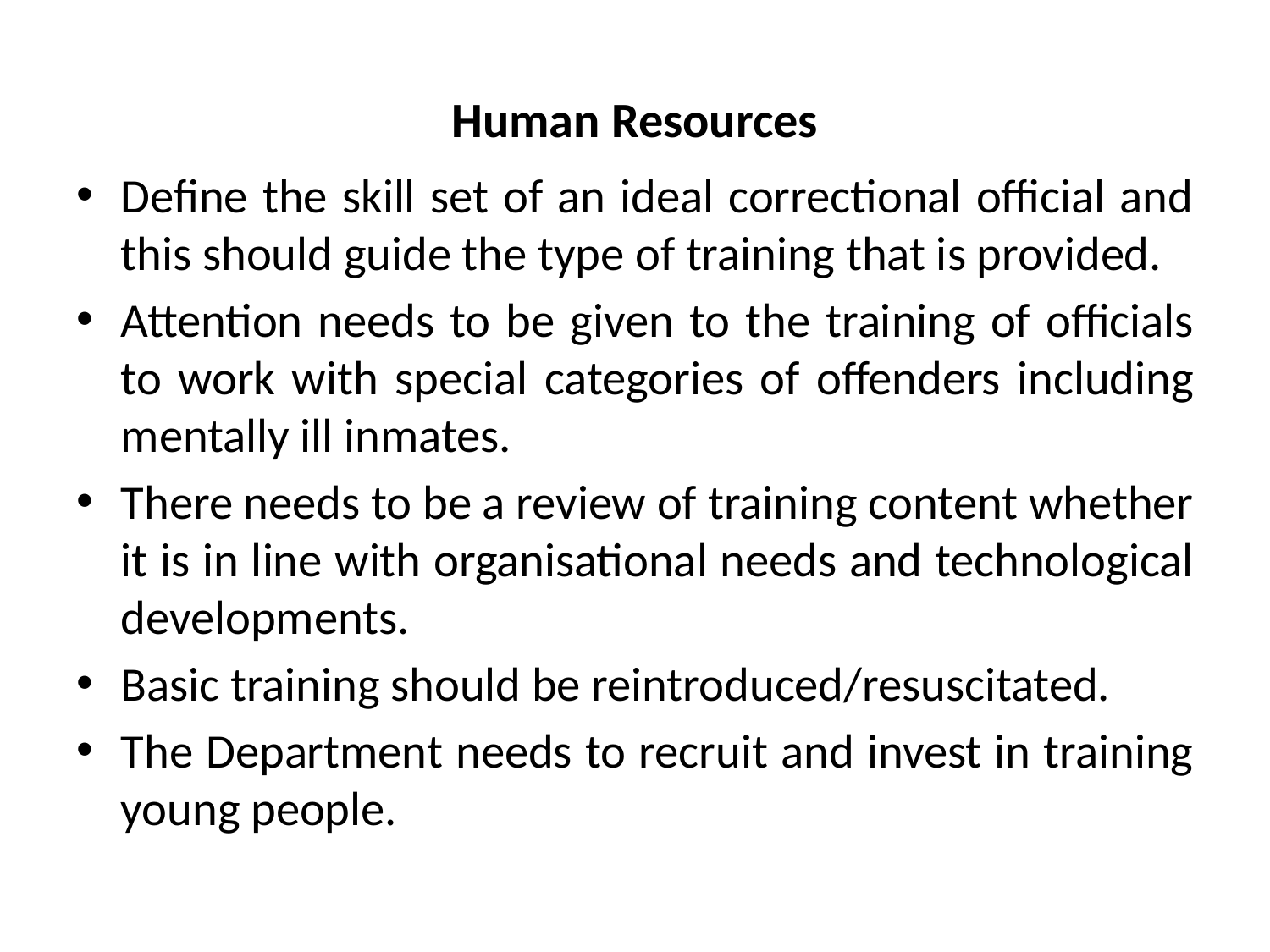

# Human Resources
Define the skill set of an ideal correctional official and this should guide the type of training that is provided.
Attention needs to be given to the training of officials to work with special categories of offenders including mentally ill inmates.
There needs to be a review of training content whether it is in line with organisational needs and technological developments.
Basic training should be reintroduced/resuscitated.
The Department needs to recruit and invest in training young people.